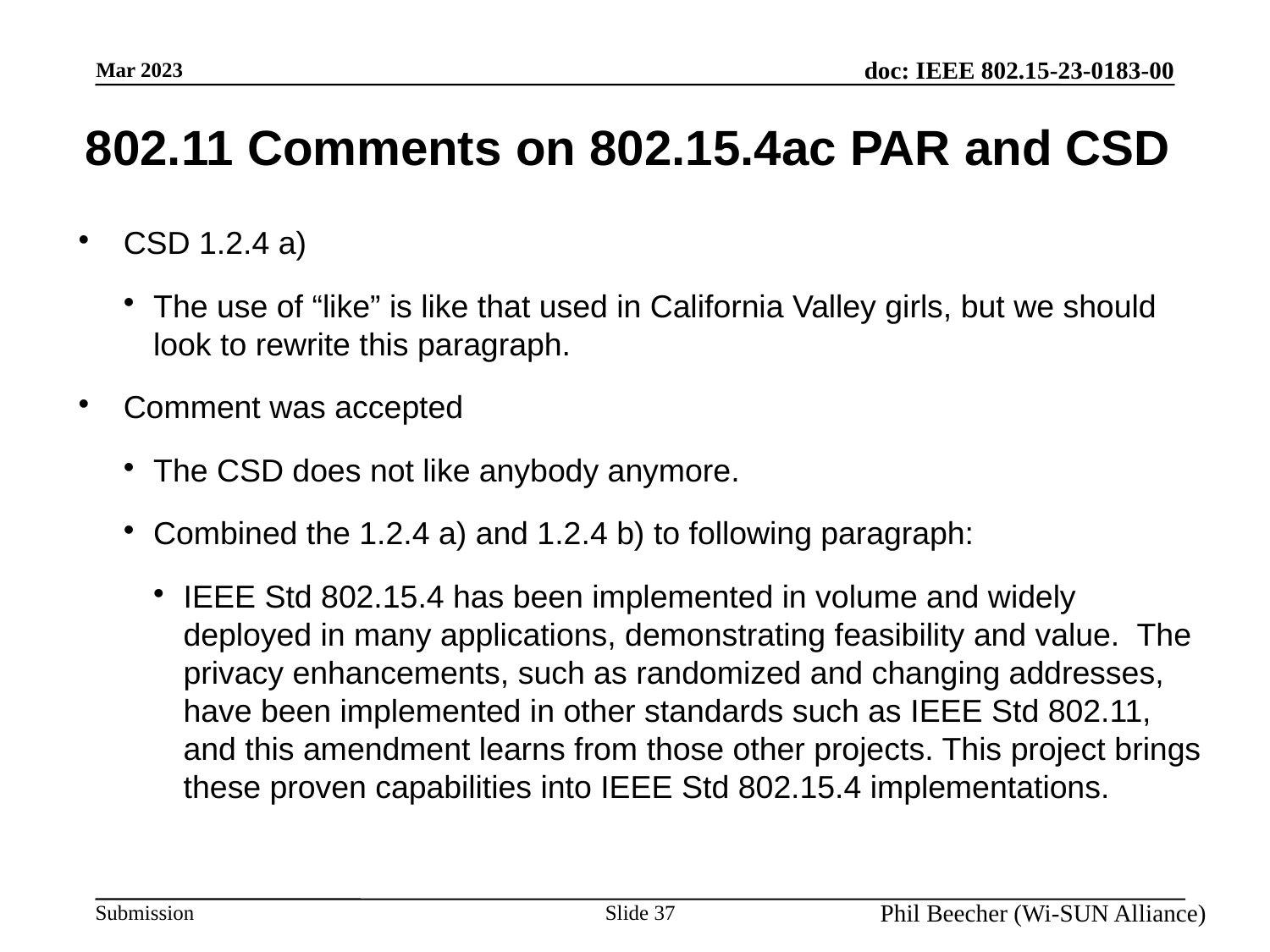

802.11 Comments on 802.15.4ac PAR and CSD
CSD 1.2.4 a)
The use of “like” is like that used in California Valley girls, but we should look to rewrite this paragraph.
Comment was accepted
The CSD does not like anybody anymore.
Combined the 1.2.4 a) and 1.2.4 b) to following paragraph:
IEEE Std 802.15.4 has been implemented in volume and widely deployed in many applications, demonstrating feasibility and value.  The privacy enhancements, such as randomized and changing addresses, have been implemented in other standards such as IEEE Std 802.11, and this amendment learns from those other projects. This project brings these proven capabilities into IEEE Std 802.15.4 implementations.
Slide 37